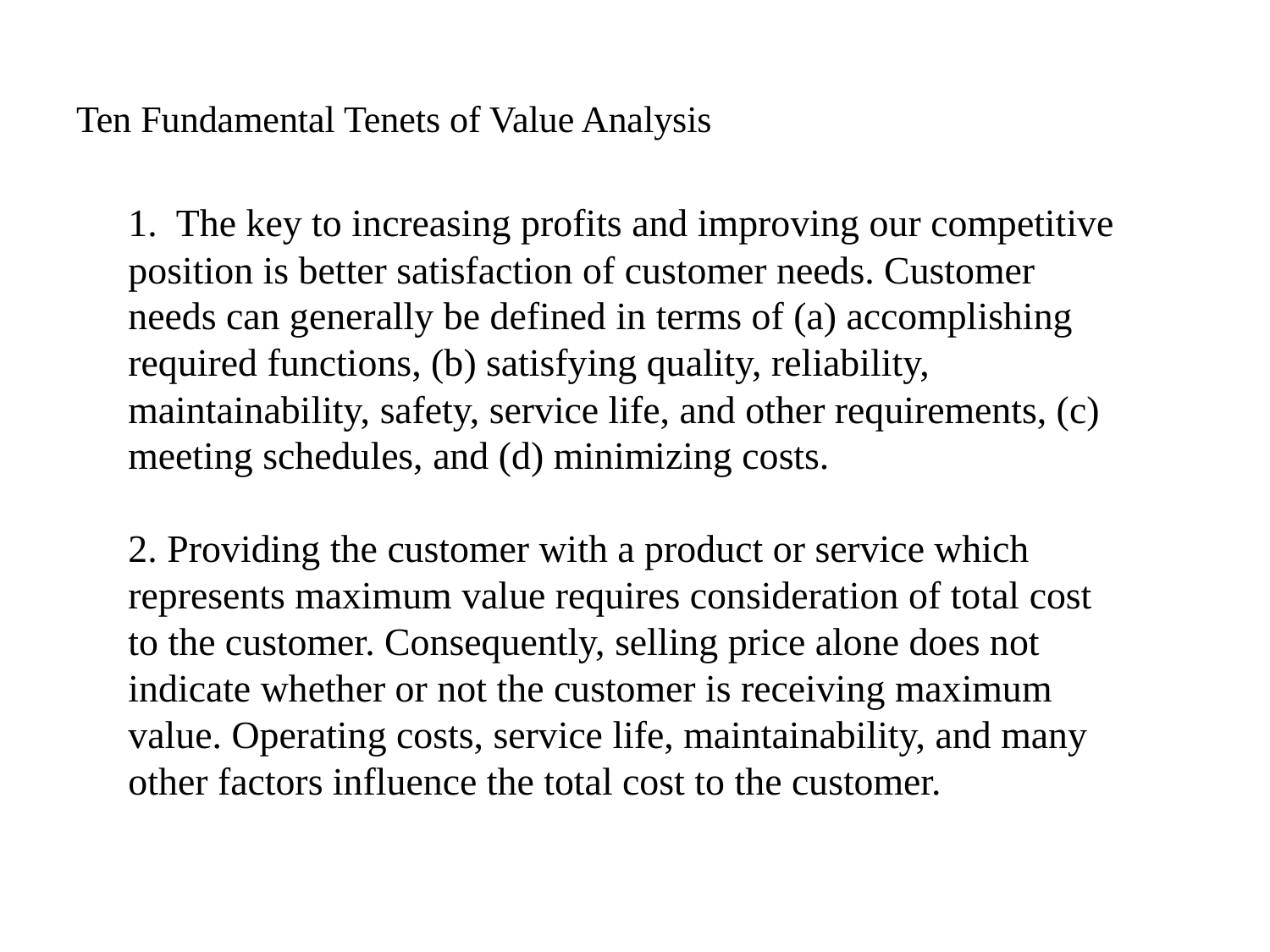

# Ten Fundamental Tenets of Value Analysis
1.  The key to increasing profits and improving our competitive position is better satisfaction of customer needs. Customer needs can generally be defined in terms of (a) accomplishing required functions, (b) satisfying quality, reliability, maintainability, safety, service life, and other requirements, (c) meeting schedules, and (d) minimizing costs.

2. Providing the customer with a product or service which represents maximum value requires consideration of total cost to the customer. Consequently, selling price alone does not indicate whether or not the customer is receiving maximum value. Operating costs, service life, maintainability, and many other factors influence the total cost to the customer.